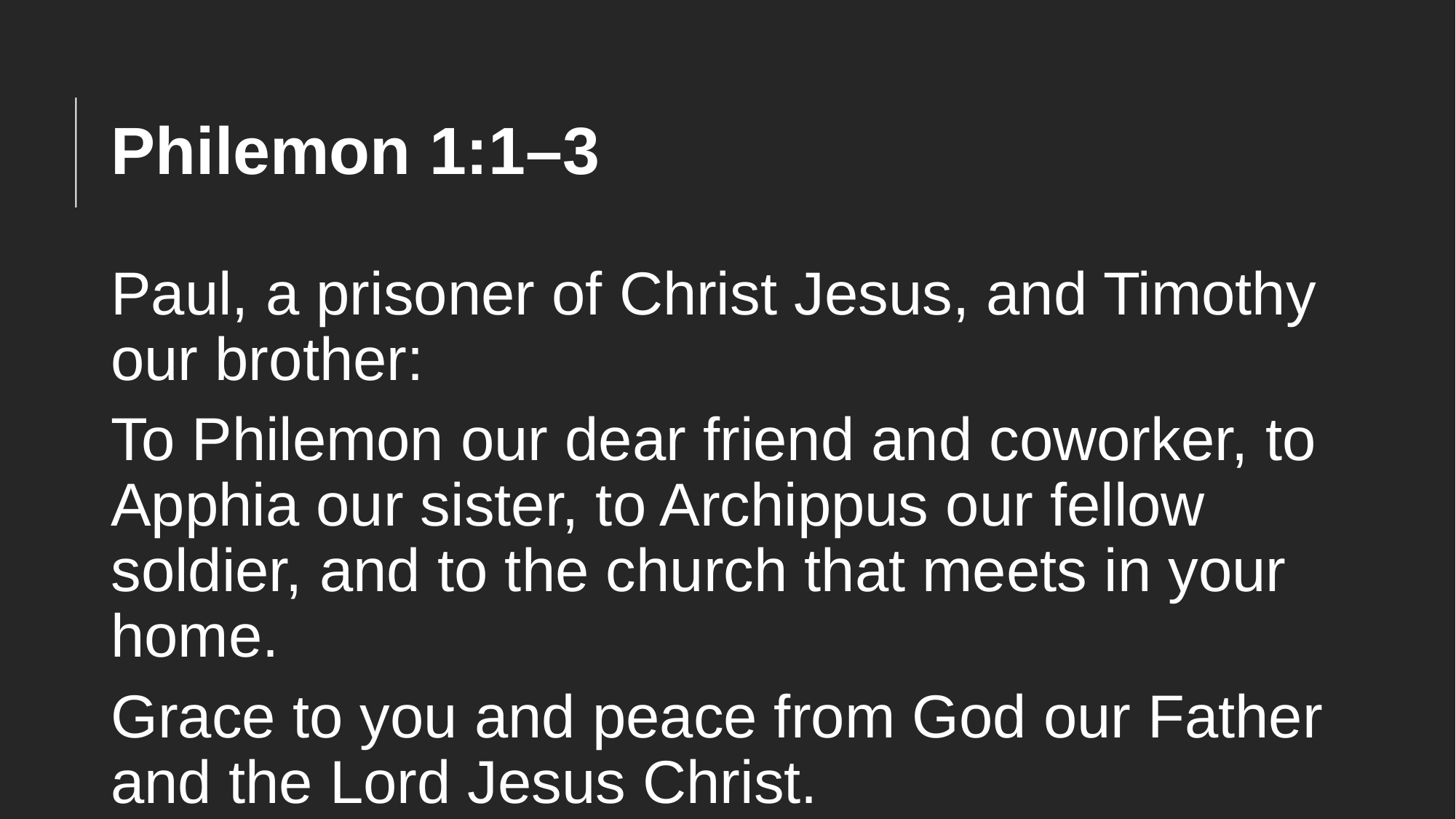

# Philemon 1:1–3
Paul, a prisoner of Christ Jesus, and Timothy our brother:
To Philemon our dear friend and coworker, to Apphia our sister, to Archippus our fellow soldier, and to the church that meets in your home.
Grace to you and peace from God our Father and the Lord Jesus Christ.